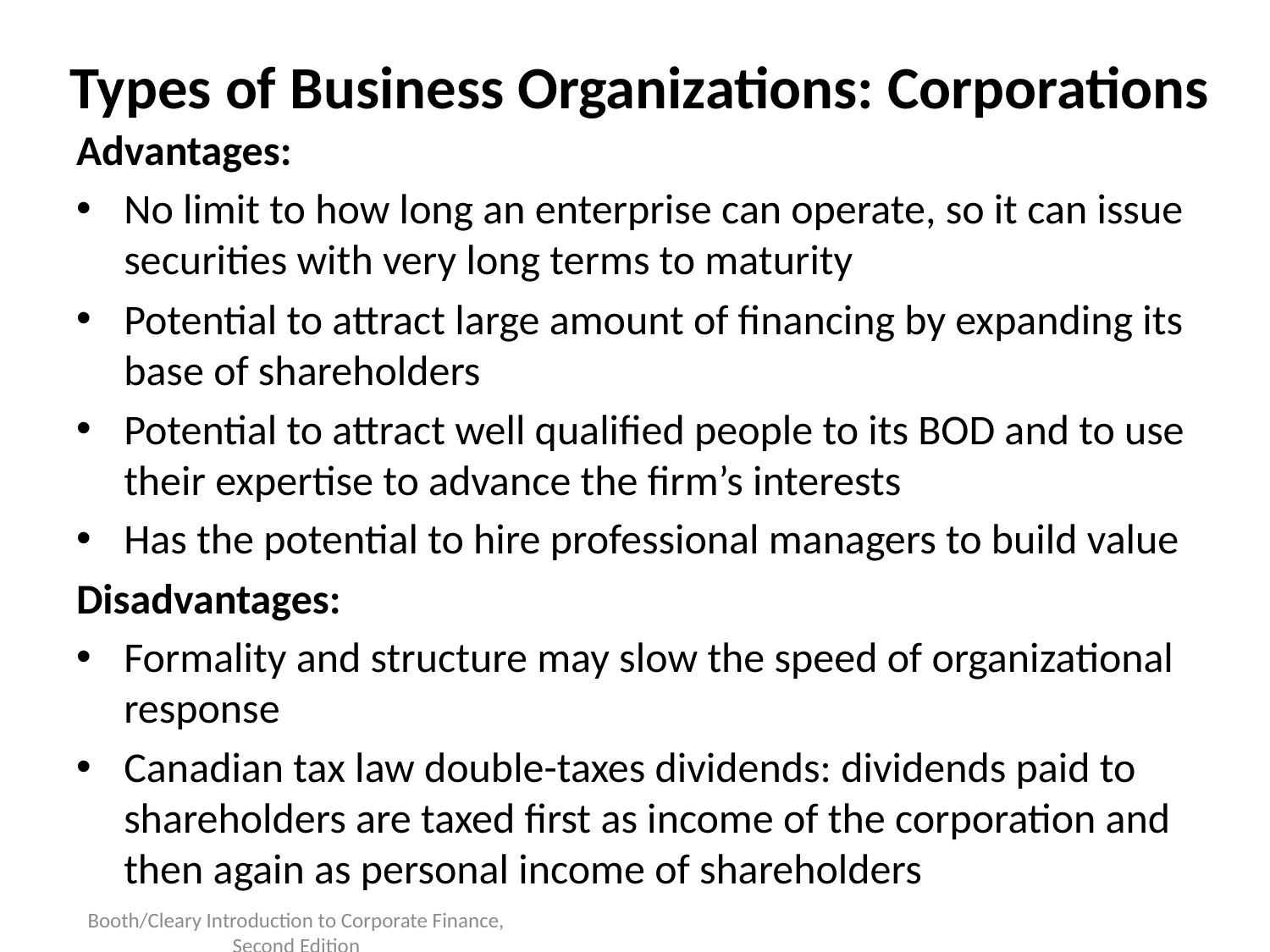

# Types of Business Organizations: Corporations
Advantages:
No limit to how long an enterprise can operate, so it can issue securities with very long terms to maturity
Potential to attract large amount of financing by expanding its base of shareholders
Potential to attract well qualified people to its BOD and to use their expertise to advance the firm’s interests
Has the potential to hire professional managers to build value
Disadvantages:
Formality and structure may slow the speed of organizational response
Canadian tax law double-taxes dividends: dividends paid to shareholders are taxed first as income of the corporation and then again as personal income of shareholders
18
Booth/Cleary Introduction to Corporate Finance, Second Edition